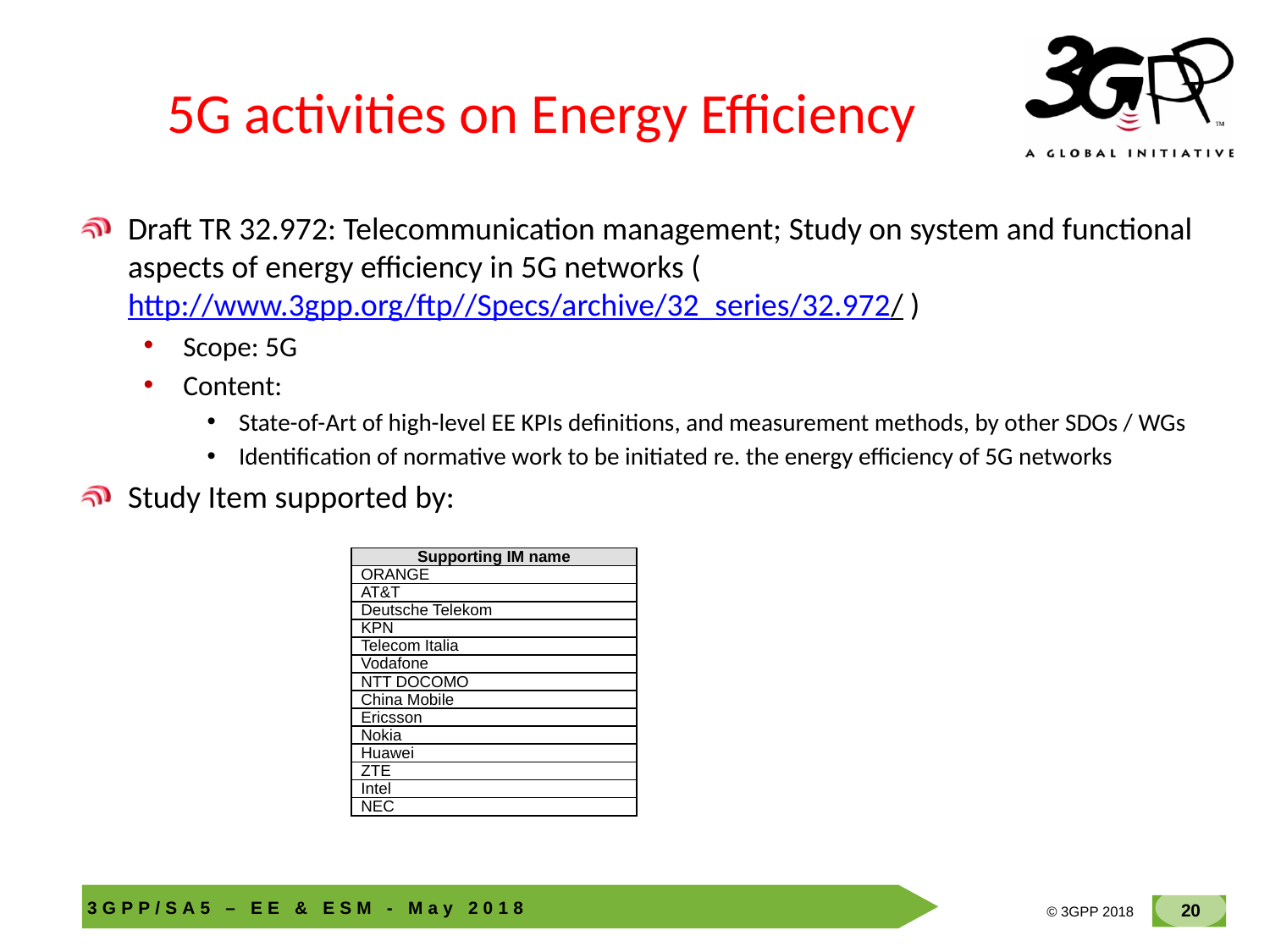

# 5G activities on Energy Efficiency
Draft TR 32.972: Telecommunication management; Study on system and functional aspects of energy efficiency in 5G networks (http://www.3gpp.org/ftp//Specs/archive/32_series/32.972/ )
Scope: 5G
Content:
State-of-Art of high-level EE KPIs definitions, and measurement methods, by other SDOs / WGs
Identification of normative work to be initiated re. the energy efficiency of 5G networks
Study Item supported by:

| Supporting IM name |
| --- |
| ORANGE |
| AT&T |
| Deutsche Telekom |
| KPN |
| Telecom Italia |
| Vodafone |
| NTT DOCOMO |
| China Mobile |
| Ericsson |
| Nokia |
| Huawei |
| ZTE |
| Intel |
| NEC |